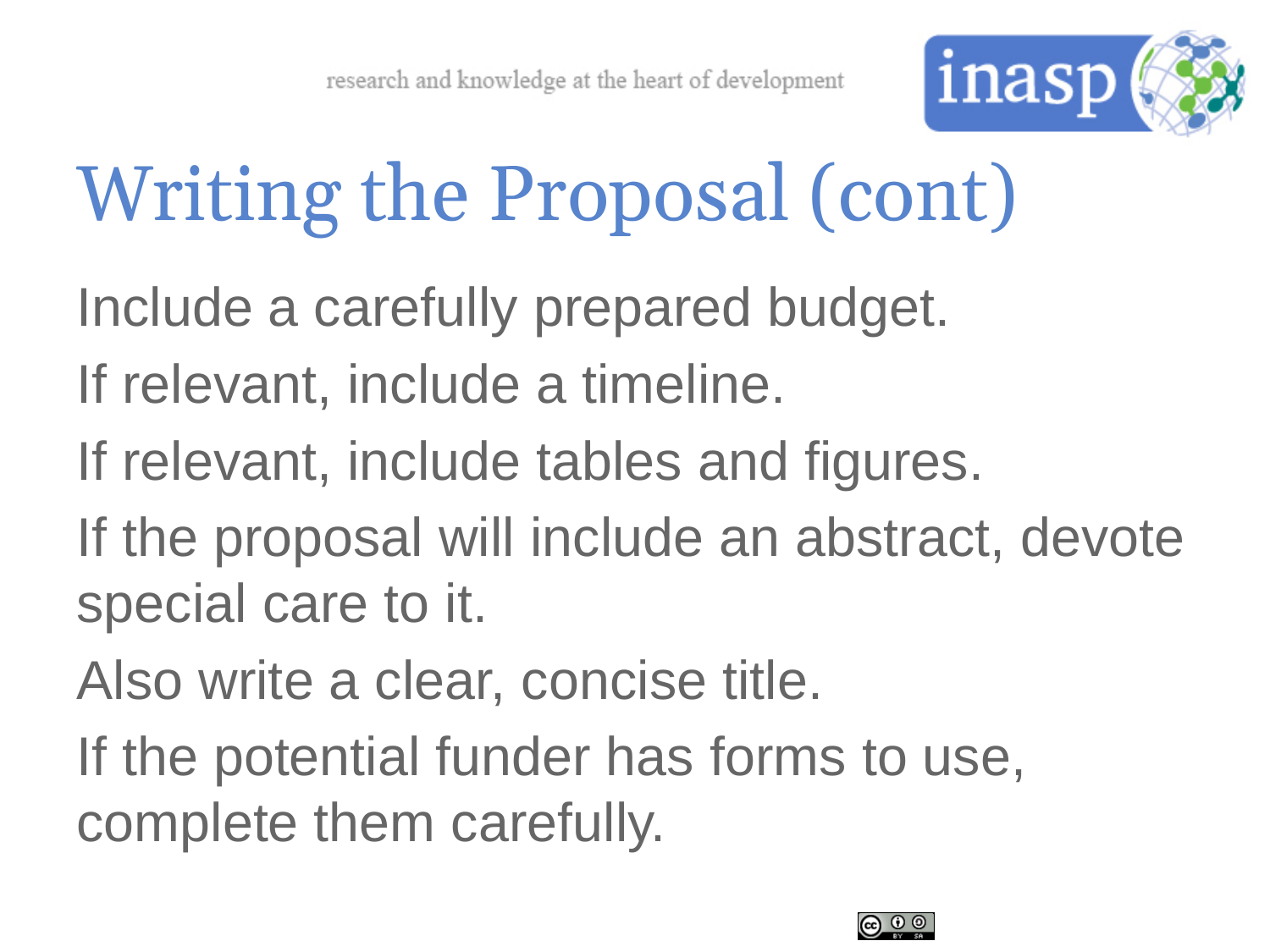

# Writing the Proposal (cont)
Include a carefully prepared budget.
If relevant, include a timeline.
If relevant, include tables and figures.
If the proposal will include an abstract, devote special care to it.
Also write a clear, concise title.
If the potential funder has forms to use, complete them carefully.